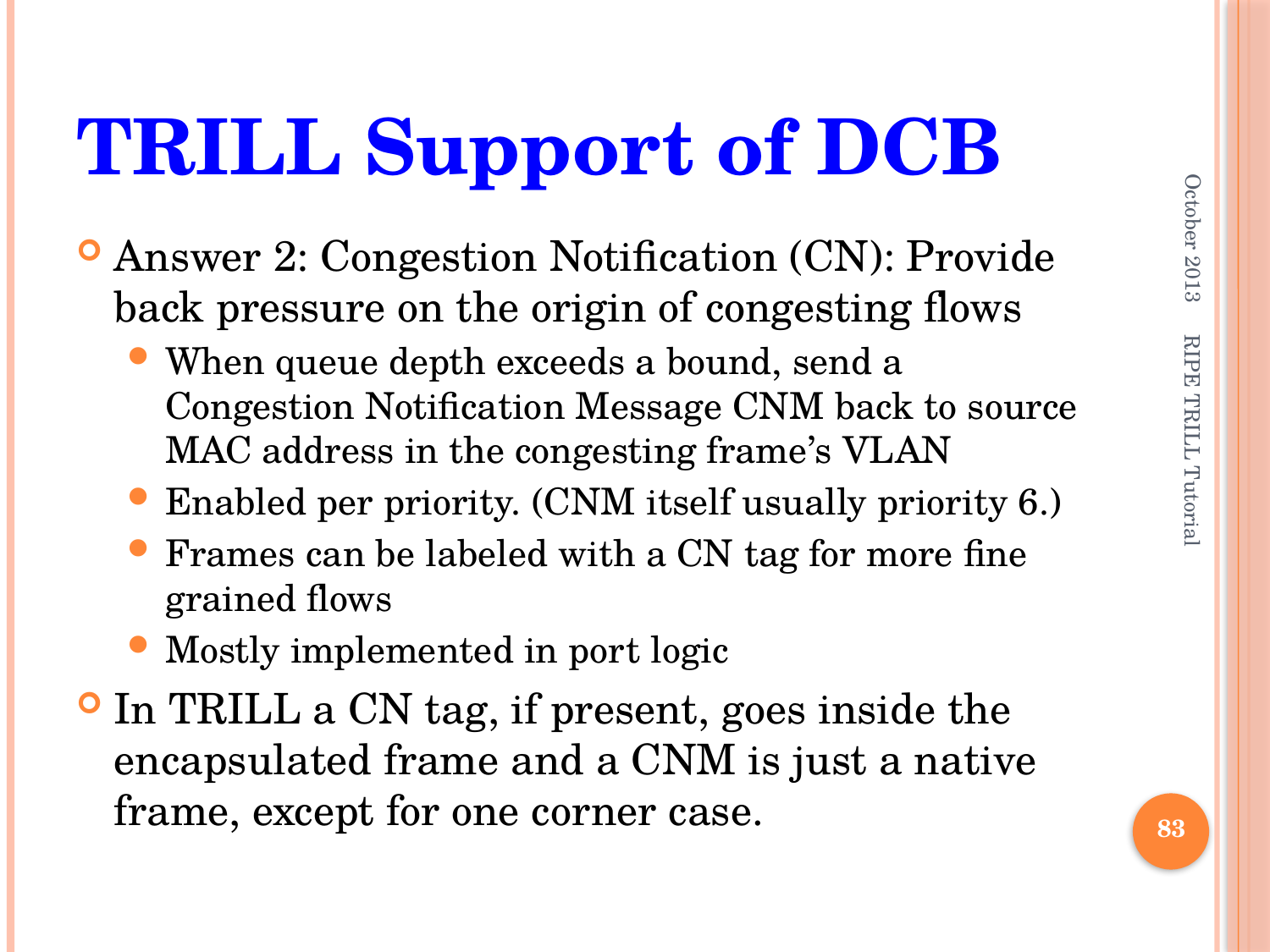

# TRILL Support of DCB
October 2013
Answer 2: Congestion Notification (CN): Provide back pressure on the origin of congesting flows
When queue depth exceeds a bound, send a Congestion Notification Message CNM back to source MAC address in the congesting frame’s VLAN
Enabled per priority. (CNM itself usually priority 6.)
Frames can be labeled with a CN tag for more fine grained flows
Mostly implemented in port logic
In TRILL a CN tag, if present, goes inside the encapsulated frame and a CNM is just a native frame, except for one corner case.
RIPE TRILL Tutorial
83